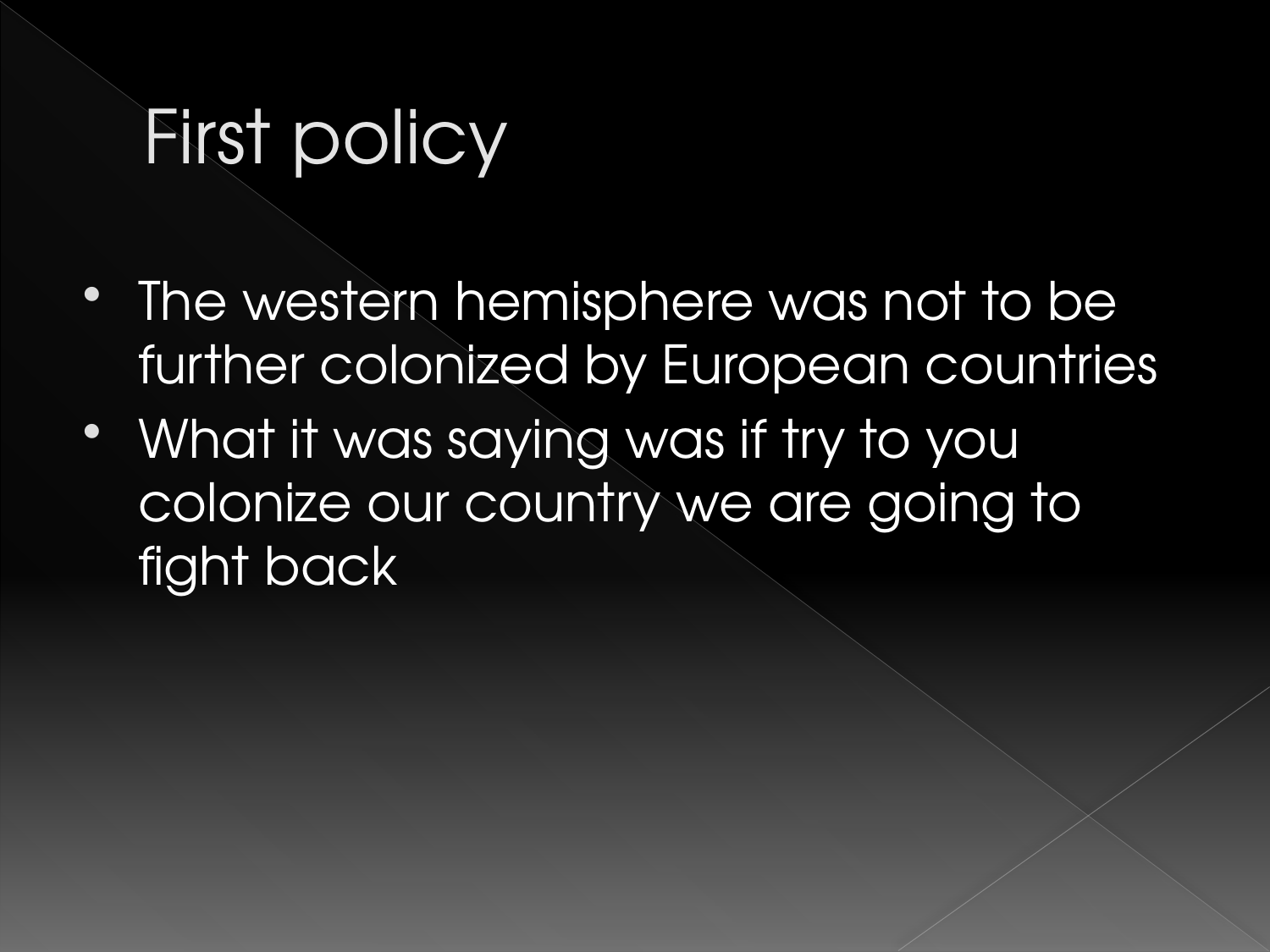

# First policy
The western hemisphere was not to be further colonized by European countries
What it was saying was if try to you colonize our country we are going to fight back